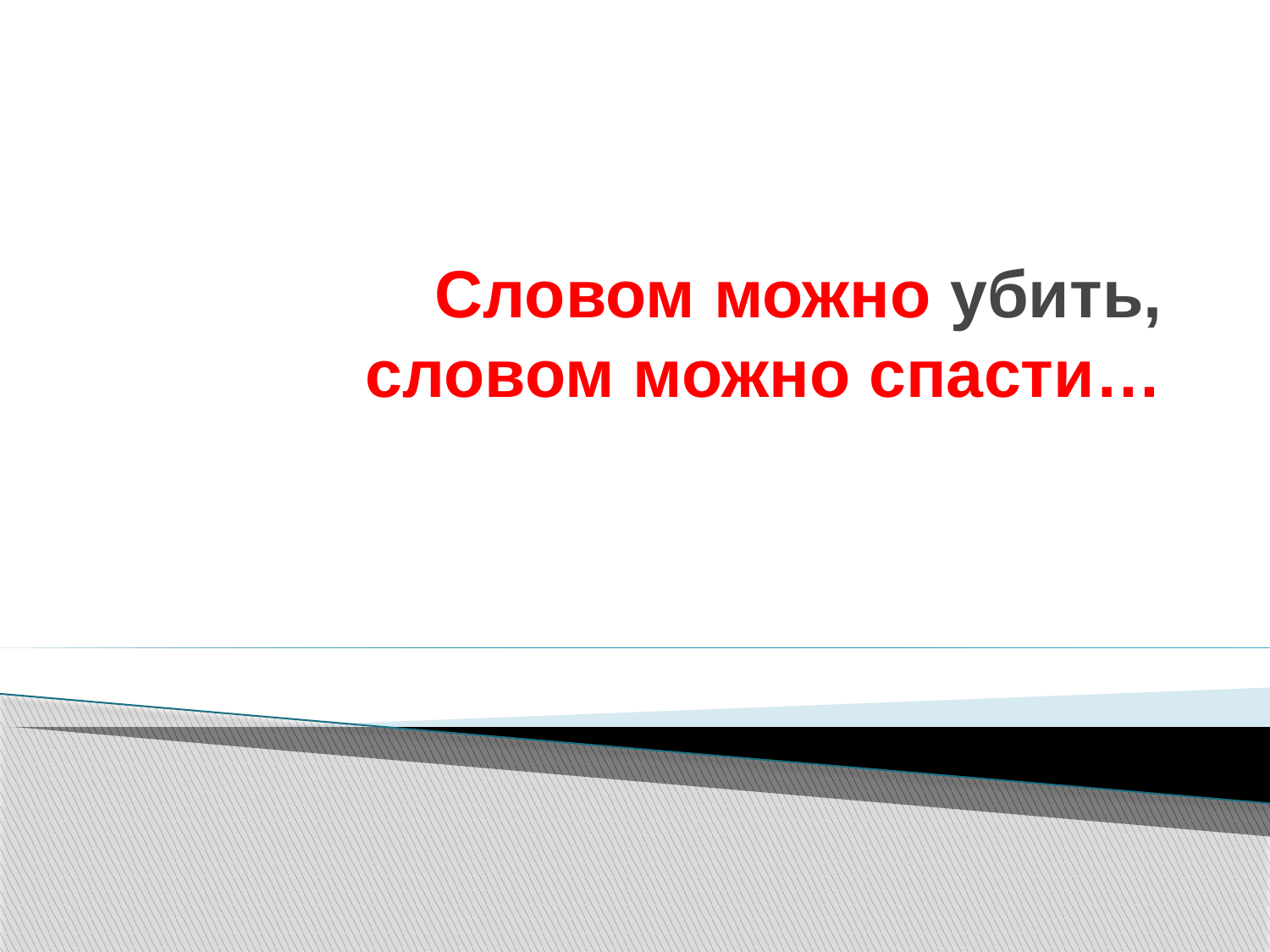

# Словом можно убить, словом можно спасти…